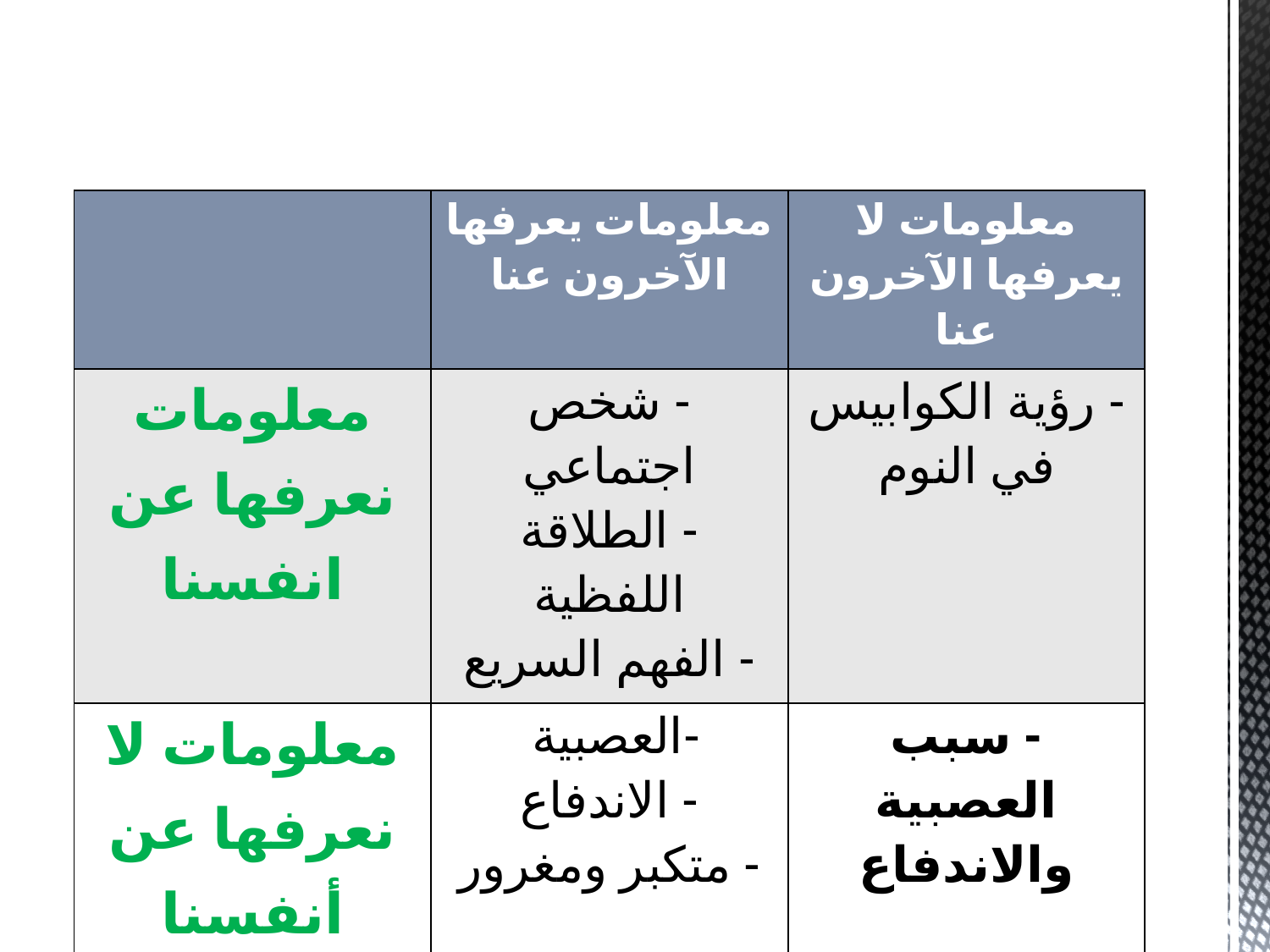

|  | معلومات يعرفها الآخرون عنا | معلومات لا يعرفها الآخرون عنا |
| --- | --- | --- |
| معلومات نعرفها عن انفسنا | - شخص اجتماعي - الطلاقة اللفظية - الفهم السريع | - رؤية الكوابيس في النوم |
| معلومات لا نعرفها عن أنفسنا | -العصبية - الاندفاع - متكبر ومغرور | - سبب العصبية والاندفاع |